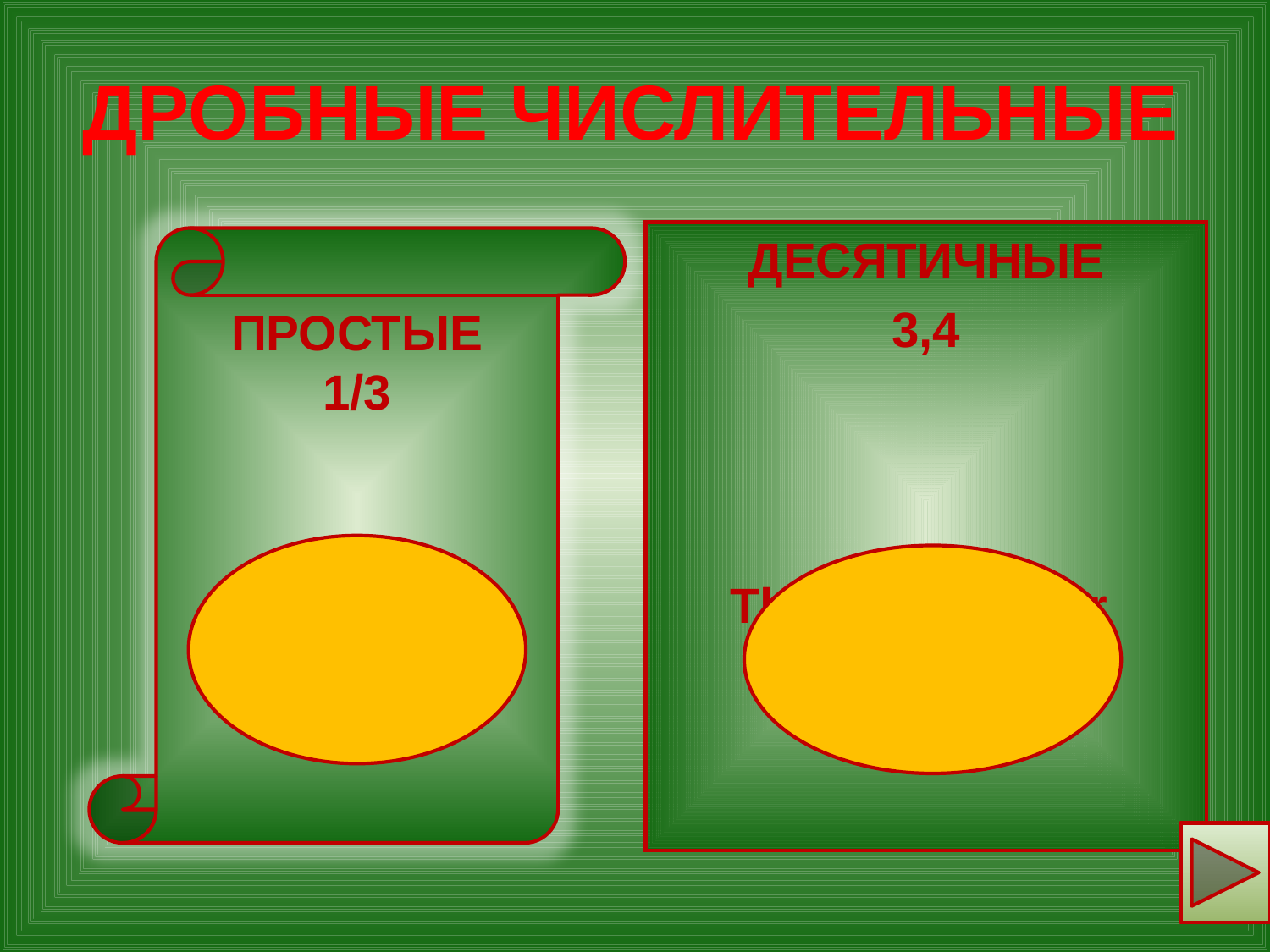

# ДРОБНЫЕ ЧИСЛИТЕЛЬНЫЕ

ДЕСЯТИЧНЫЕ
3,4

Three роint four

ПРОСТЫЕ
1/3

А (one) third